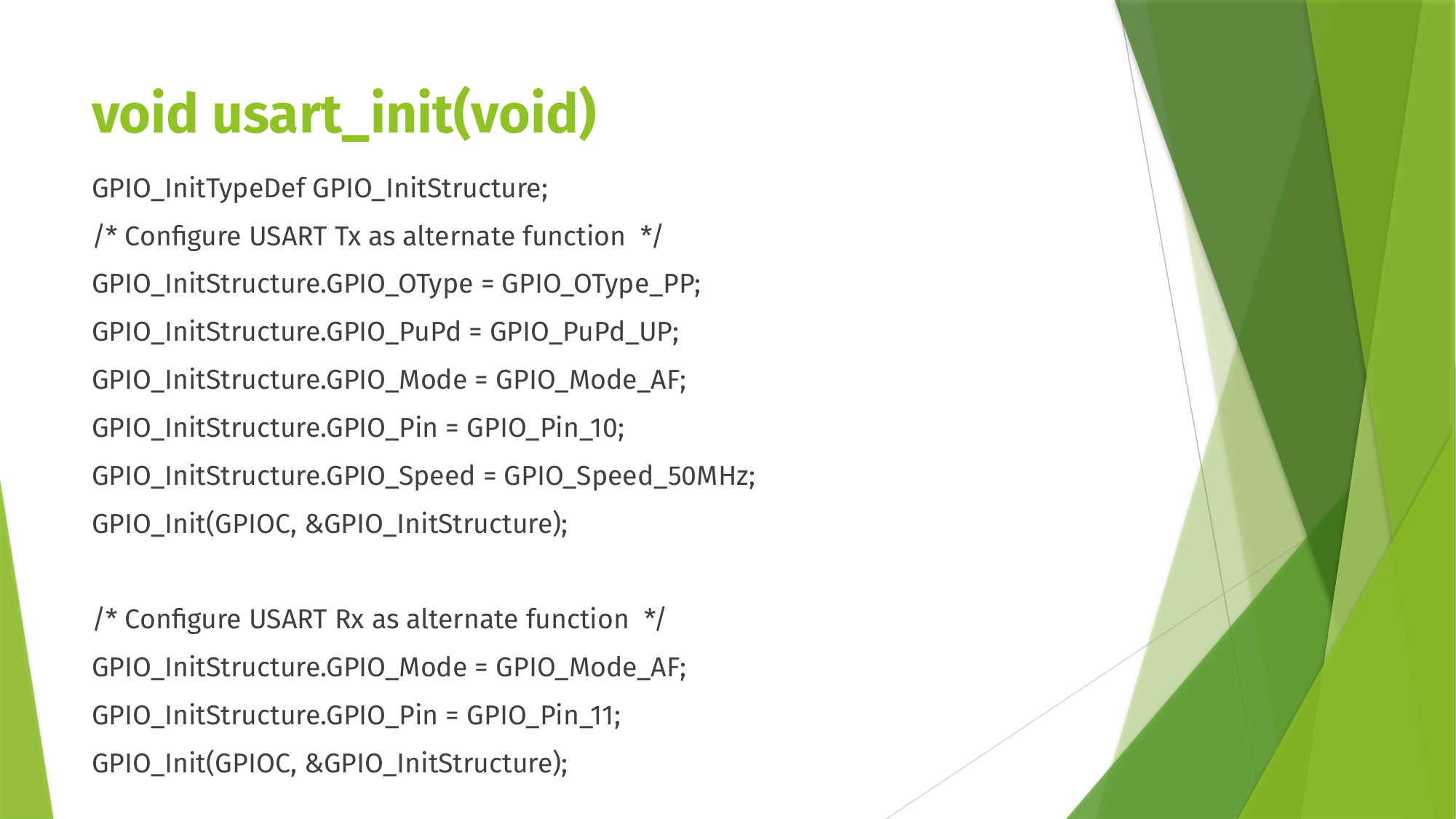

# void usart_init(void)
GPIO_InitTypeDef GPIO_InitStructure;
/* Configure USART Tx as alternate function  */
GPIO_InitStructure.GPIO_OType = GPIO_OType_PP;
GPIO_InitStructure.GPIO_PuPd = GPIO_PuPd_UP;
GPIO_InitStructure.GPIO_Mode = GPIO_Mode_AF;
GPIO_InitStructure.GPIO_Pin = GPIO_Pin_10;
GPIO_InitStructure.GPIO_Speed = GPIO_Speed_50MHz;
GPIO_Init(GPIOC, &GPIO_InitStructure);

/* Configure USART Rx as alternate function  */
GPIO_InitStructure.GPIO_Mode = GPIO_Mode_AF;
GPIO_InitStructure.GPIO_Pin = GPIO_Pin_11;
GPIO_Init(GPIOC, &GPIO_InitStructure);